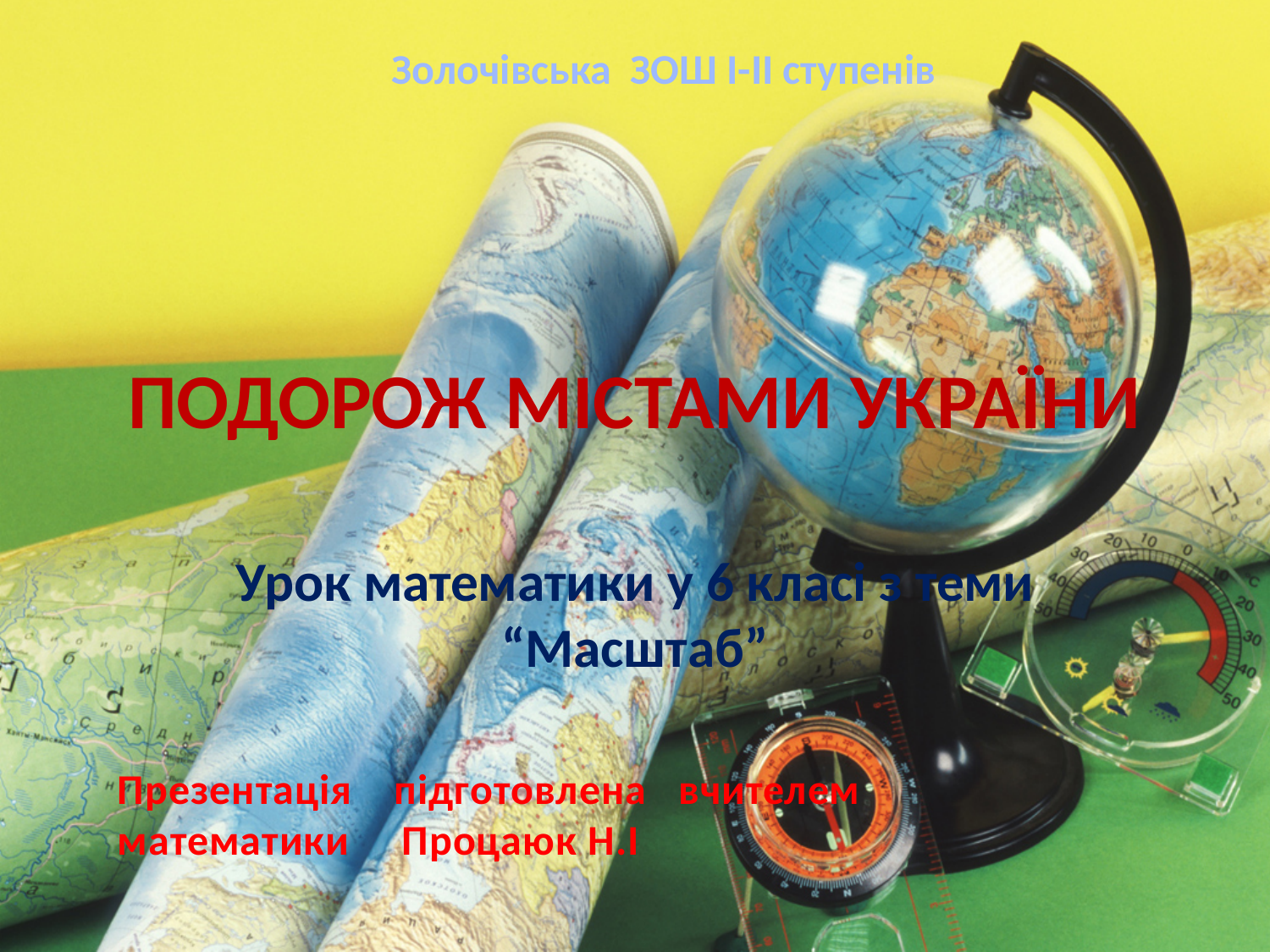

Золочівська  ЗОШ І-ІІ ступенів
# Подорож містами України
Урок математики у 6 класі з теми “Масштаб”

Презентація    підготовлена   вчителем математики     Процаюк Н.І